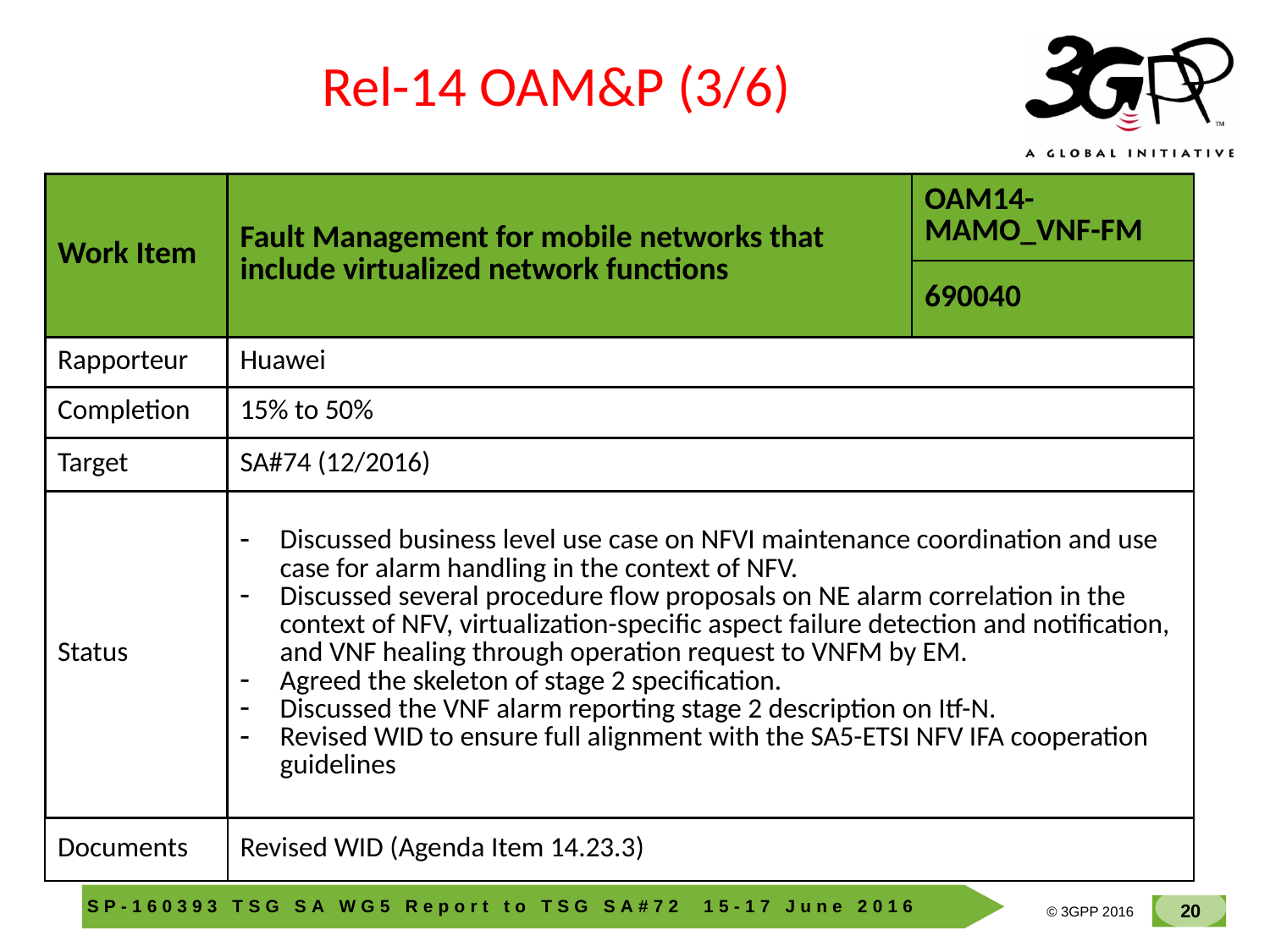

Rel-14 OAM&P (3/6)
| Work Item | Fault Management for mobile networks that include virtualized network functions | OAM14-MAMO\_VNF-FM |
| --- | --- | --- |
|  |  | 690040 |
| Rapporteur | Huawei |  |
| Completion | 15% to 50% |  |
| Target | SA#74 (12/2016) |  |
| Status | Discussed business level use case on NFVI maintenance coordination and use case for alarm handling in the context of NFV. Discussed several procedure flow proposals on NE alarm correlation in the context of NFV, virtualization-specific aspect failure detection and notification, and VNF healing through operation request to VNFM by EM. Agreed the skeleton of stage 2 specification. Discussed the VNF alarm reporting stage 2 description on Itf-N. Revised WID to ensure full alignment with the SA5-ETSI NFV IFA cooperation guidelines |  |
| Documents | Revised WID (Agenda Item 14.23.3) |  |